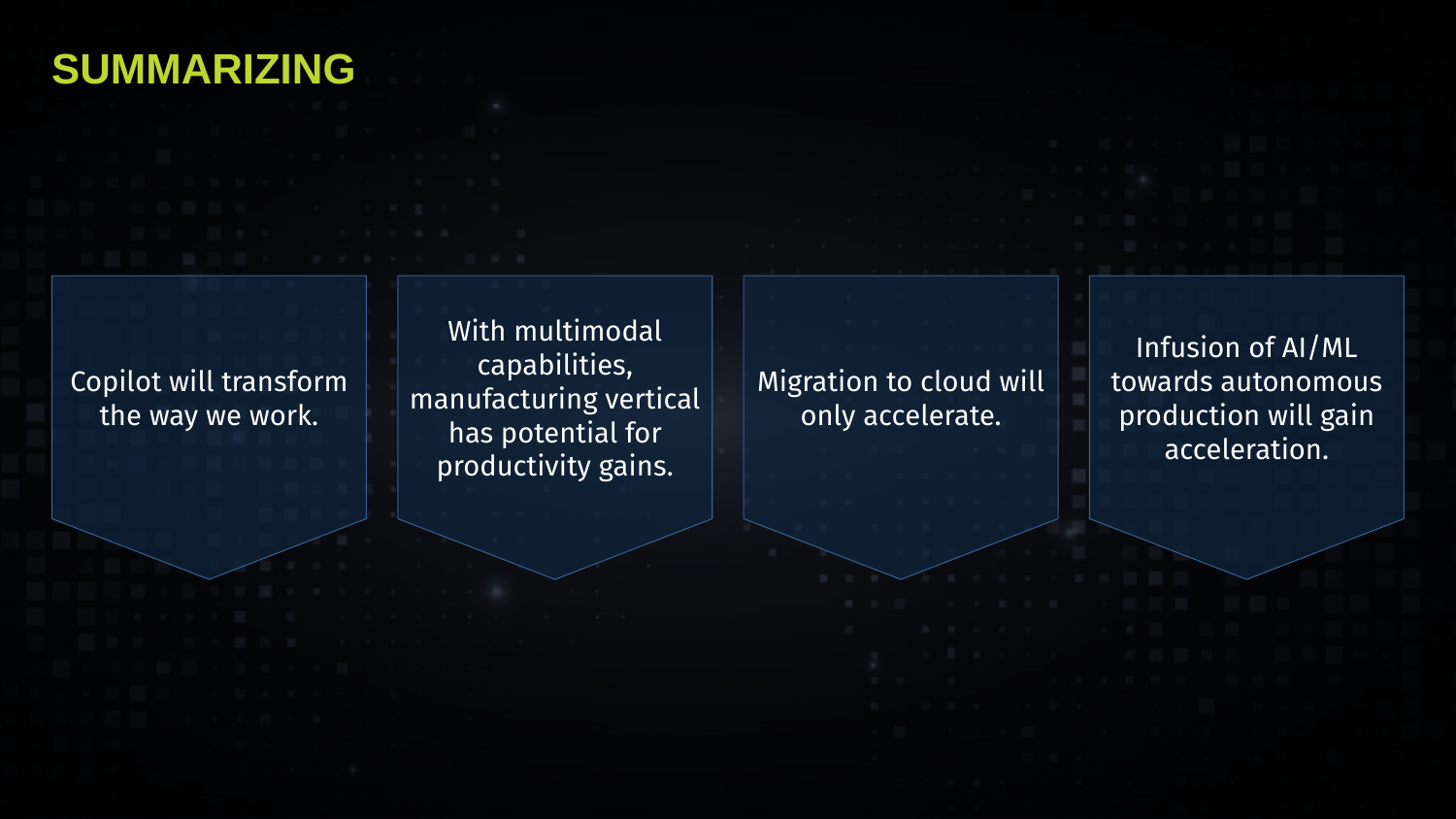

# Summarizing
Copilot will transform the way we work.
With multimodal capabilities, manufacturing vertical has potential for productivity gains.
Migration to cloud will only accelerate.
Infusion of AI/ML towards autonomous production will gain acceleration.